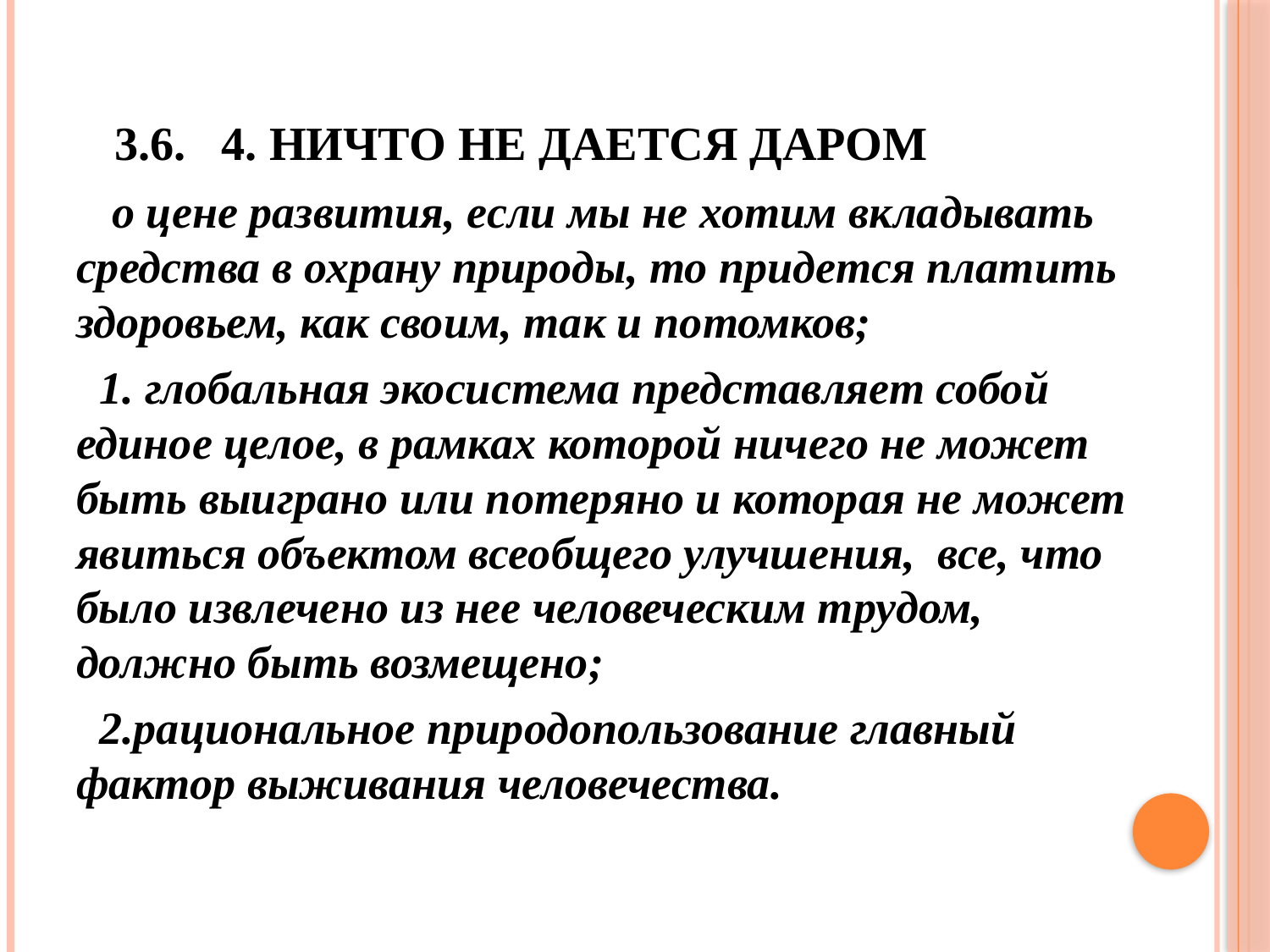

# 3.6.   4. НИЧТО НЕ ДАЕТСЯ ДАРОМ
   о цене развития, если мы не хотим вкладывать средства в охрану природы, то придется платить здоровьем, как своим, так и потомков;
  1. глобальная экосистема представляет собой единое целое, в рамках которой ничего не может быть выиграно или потеряно и которая не может явиться объектом всеобщего улучшения,  все, что было извлечено из нее человеческим трудом, должно быть возмещено;
  2.рациональное природопользование главный фактор выживания человечества.